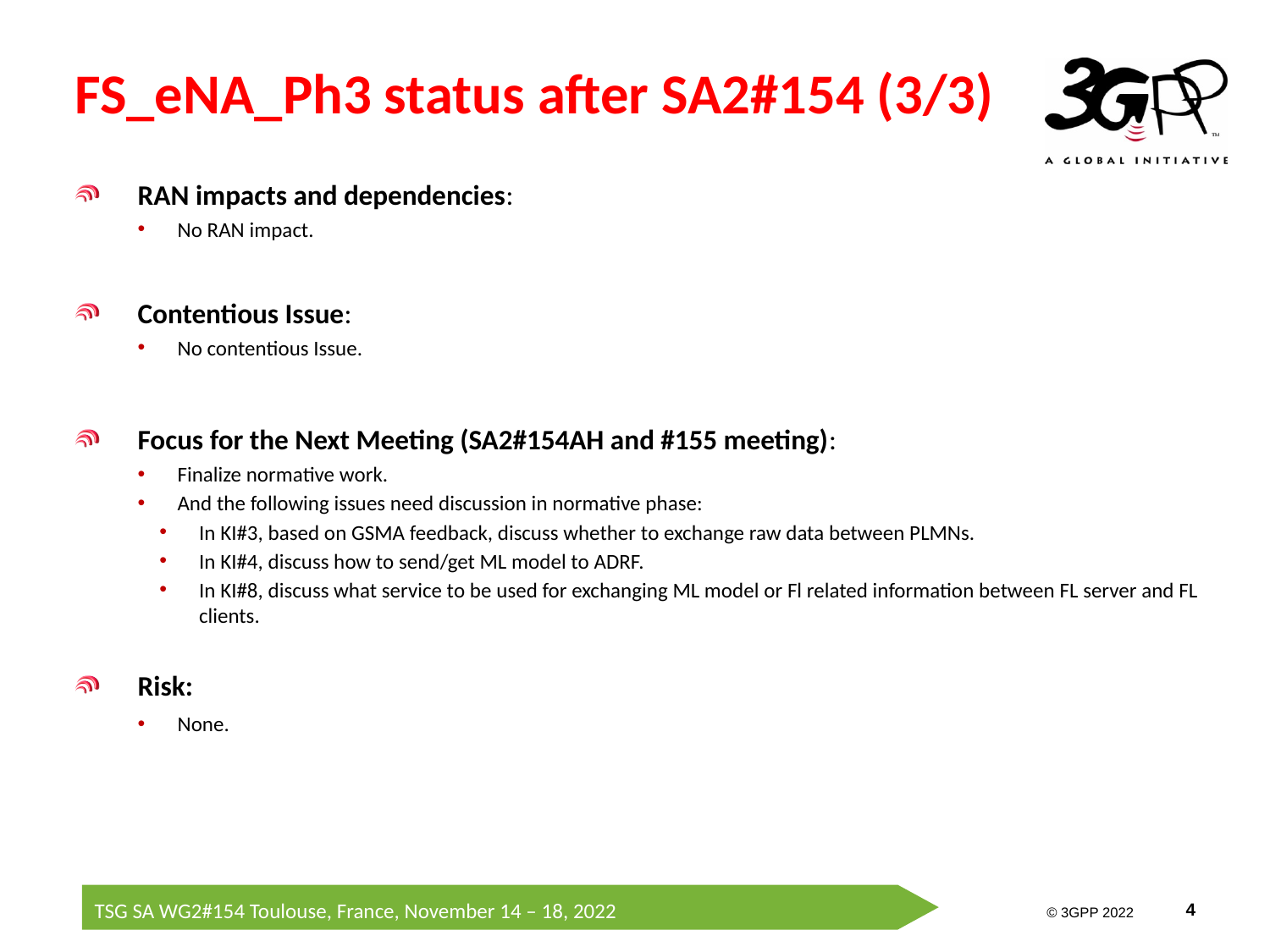

# FS_eNA_Ph3 status after SA2#154 (3/3)
RAN impacts and dependencies:
No RAN impact.

Contentious Issue:
No contentious Issue.

Focus for the Next Meeting (SA2#154AH and #155 meeting):
Finalize normative work.
And the following issues need discussion in normative phase:
In KI#3, based on GSMA feedback, discuss whether to exchange raw data between PLMNs.
In KI#4, discuss how to send/get ML model to ADRF.
In KI#8, discuss what service to be used for exchanging ML model or Fl related information between FL server and FL clients.

Risk:
None.